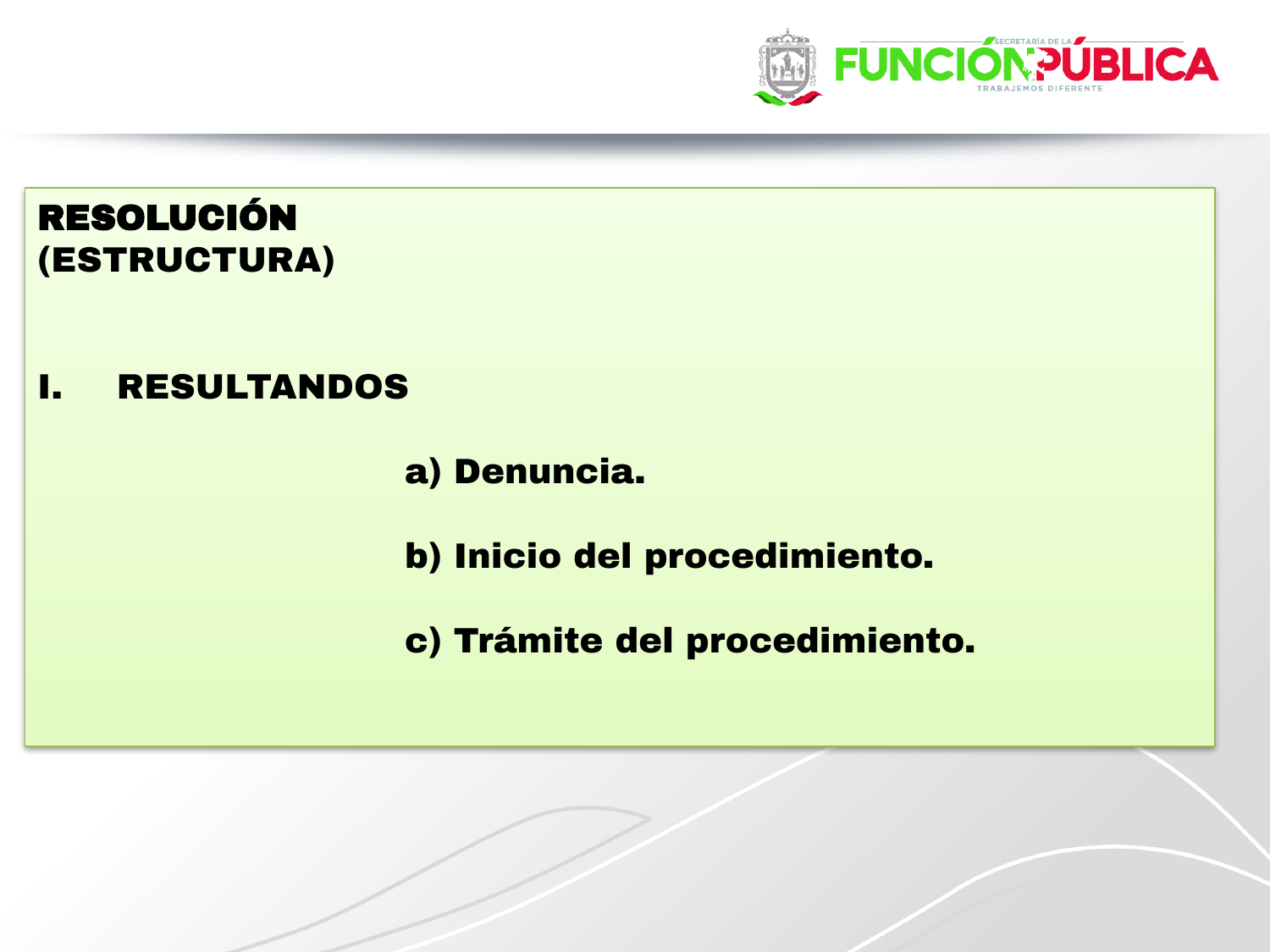

RESOLUCIÓN
(ESTRUCTURA)

RESULTANDOS

                               a) Denuncia.

                               b) Inicio del procedimiento.

                               c) Trámite del procedimiento.